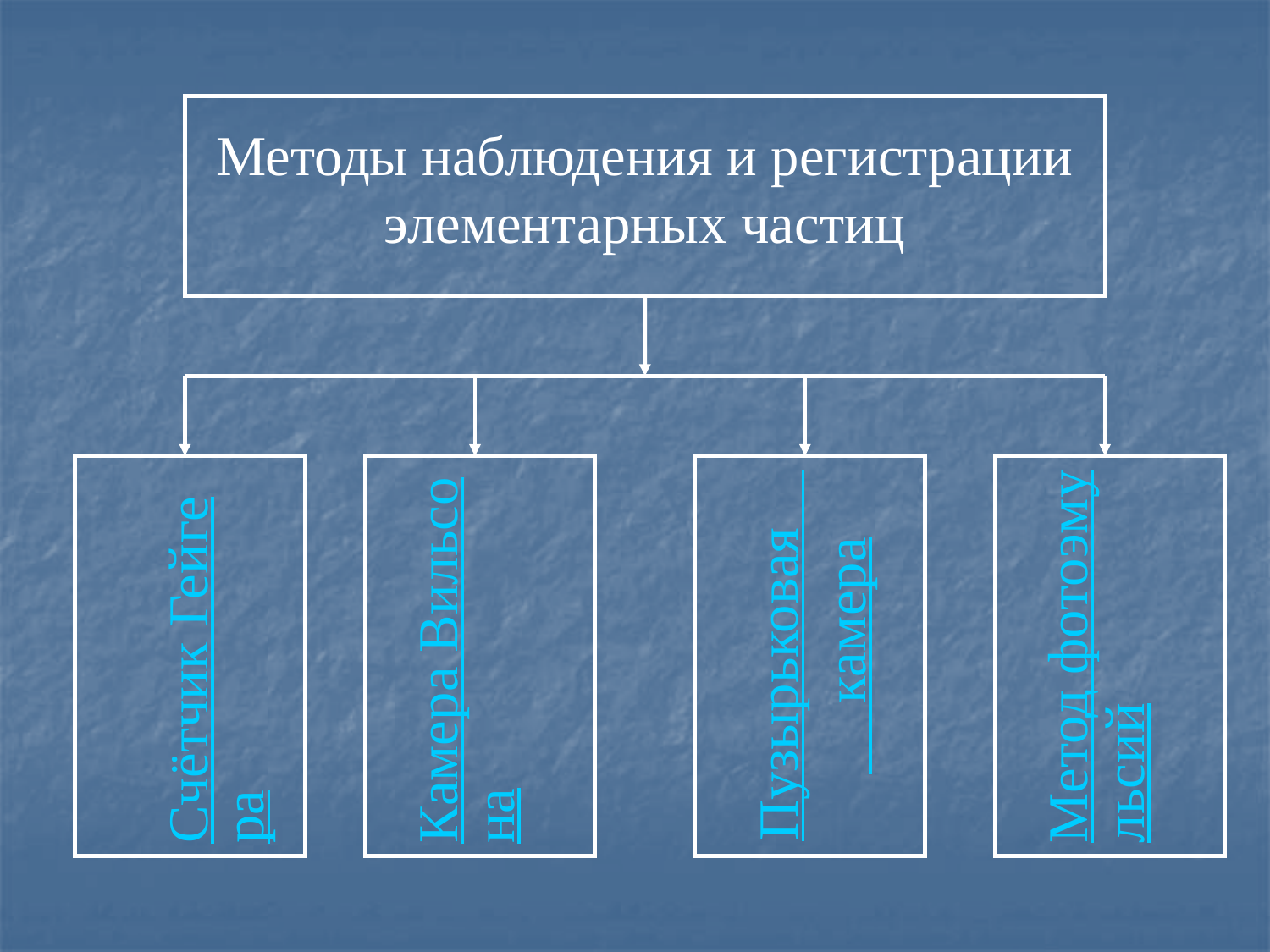

Методы наблюдения и регистрации элементарных частиц

Счётчик Гейгера

Метод фотоэмульсий
Камера Вильсона
Пузырьковая
     камера